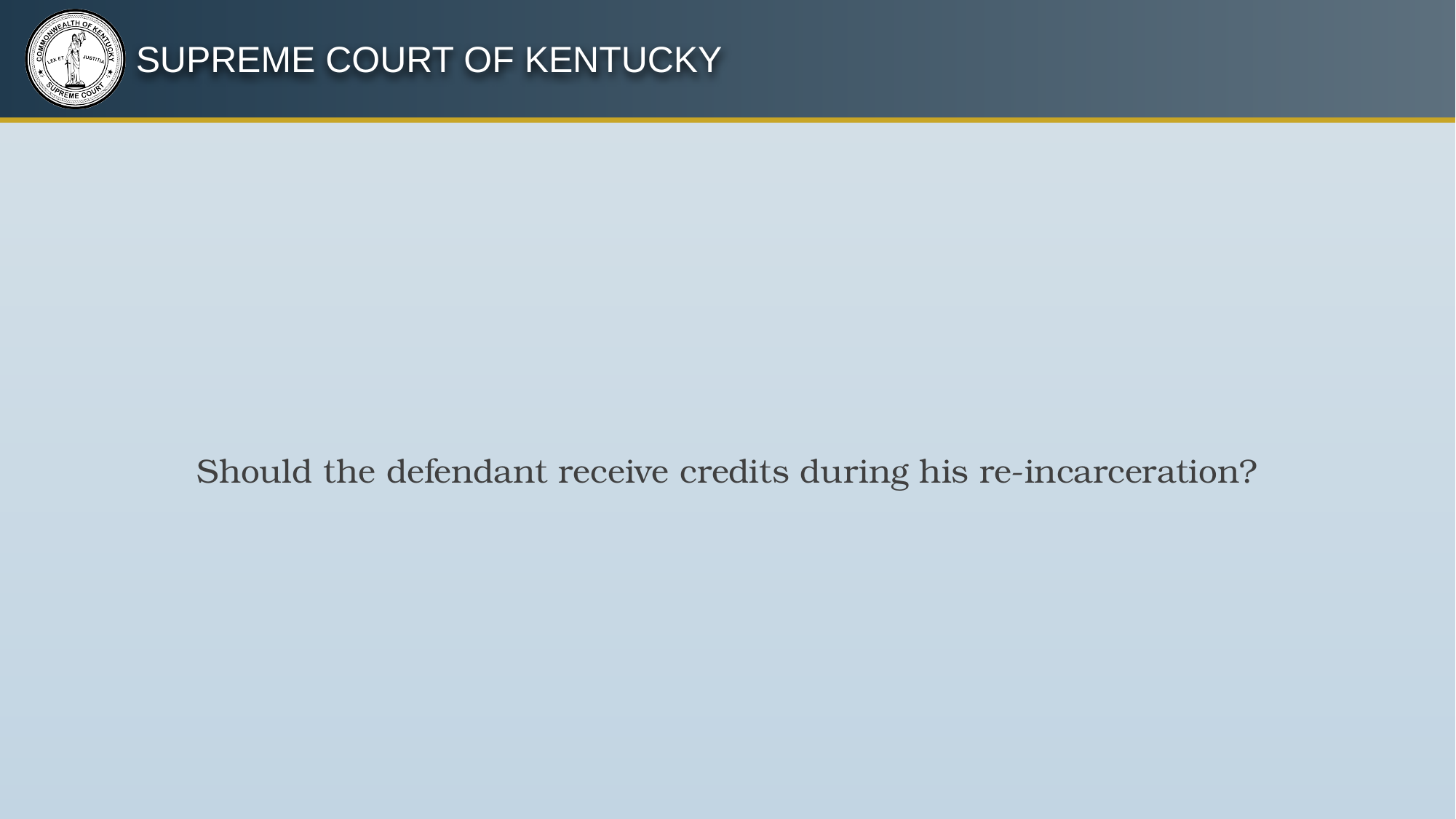

Should the defendant receive credits during his re-incarceration?